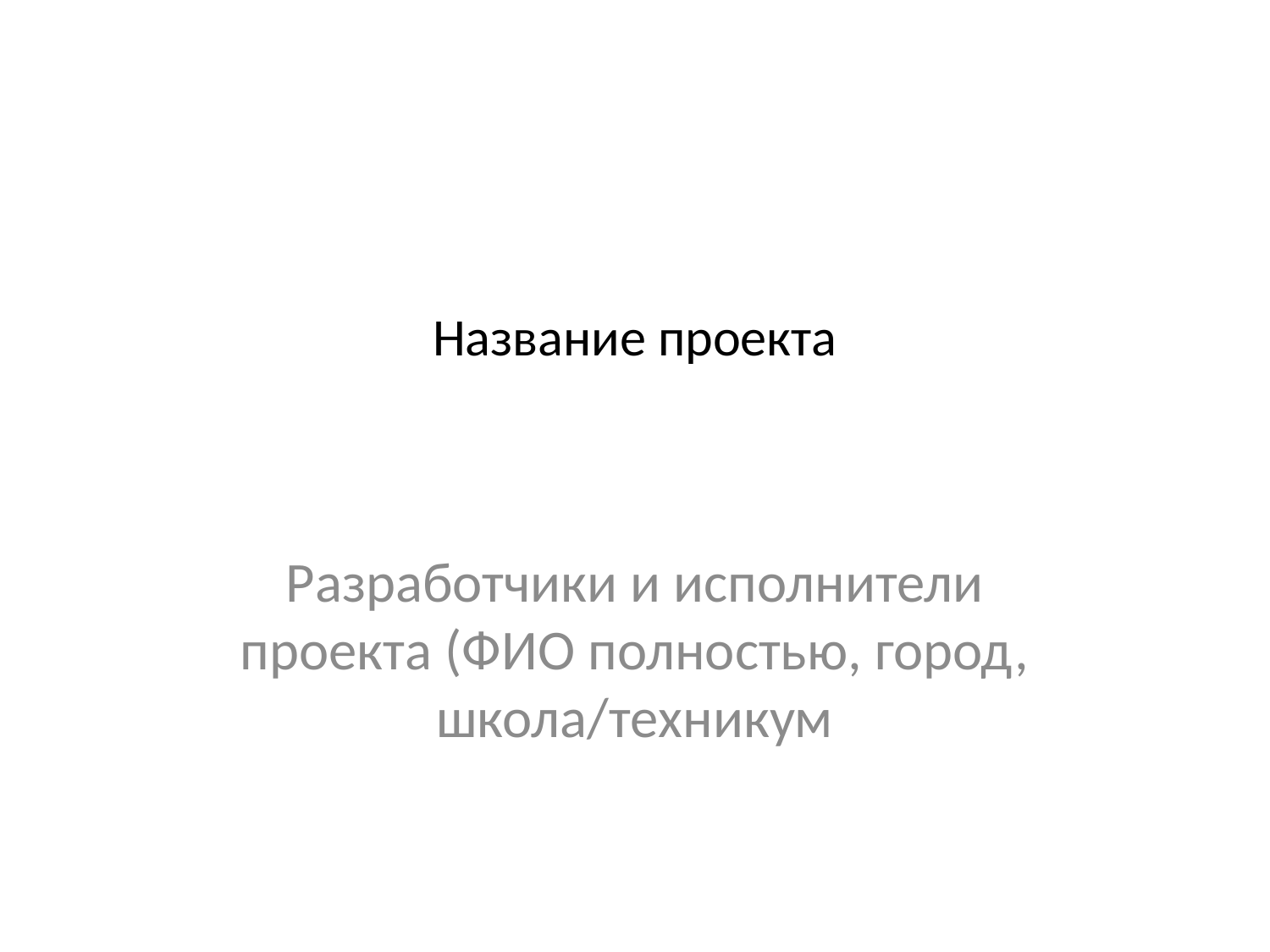

# Название проекта
Разработчики и исполнители проекта (ФИО полностью, город, школа/техникум